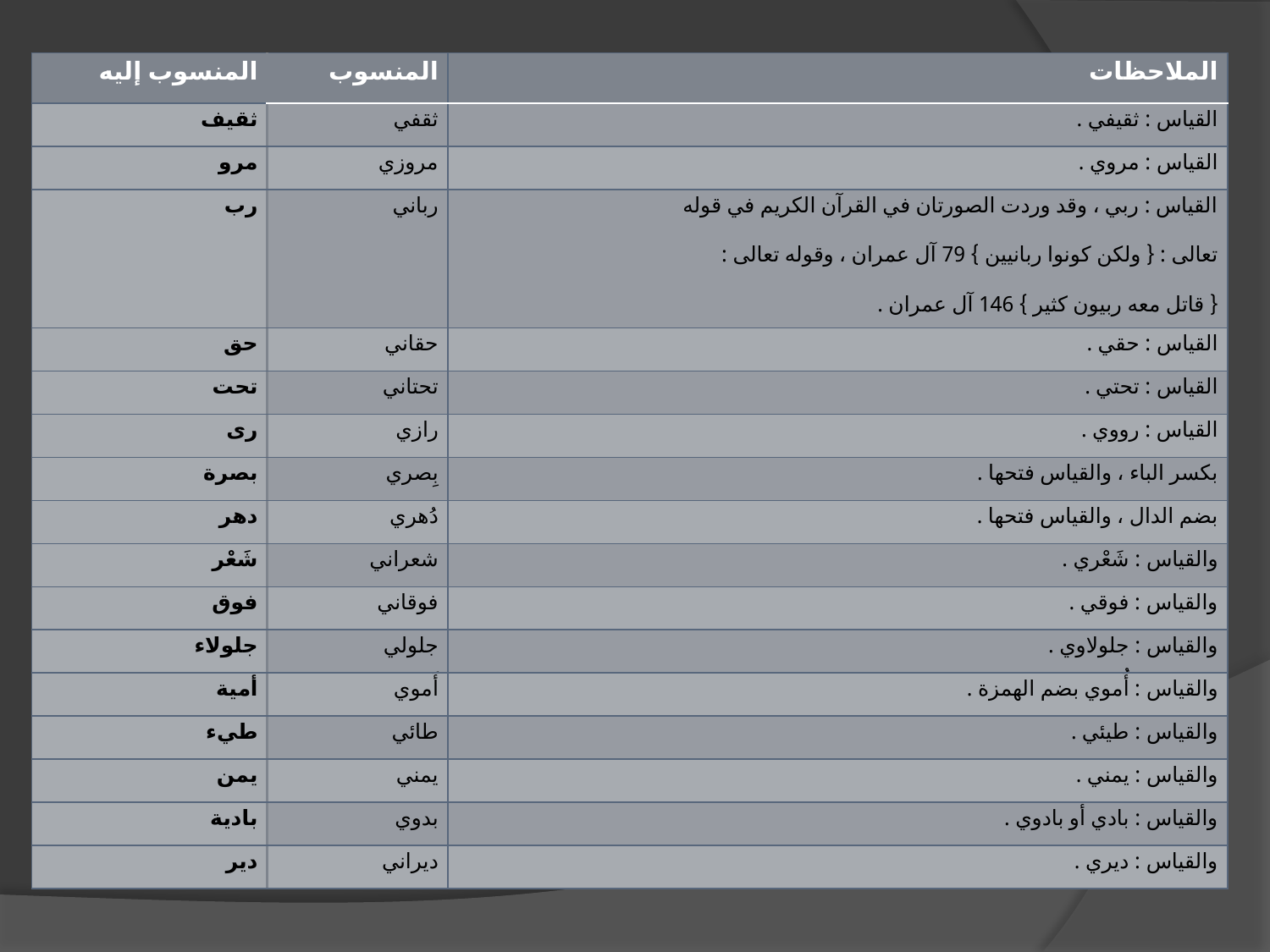

| المنسوب إليه | المنسوب | الملاحظات |
| --- | --- | --- |
| ثقيف | ثقفي | القياس : ثقيفي . |
| مرو | مروزي | القياس : مروي . |
| رب | رباني | القياس : ربي ، وقد وردت الصورتان في القرآن الكريم في قوله تعالى : { ولكن كونوا ربانيين } 79 آل عمران ، وقوله تعالى : { قاتل معه ربيون كثير } 146 آل عمران . |
| حق | حقاني | القياس : حقي . |
| تحت | تحتاني | القياس : تحتي . |
| رى | رازي | القياس : رووي . |
| بصرة | بِصري | بكسر الباء ، والقياس فتحها . |
| دهر | دُهري | بضم الدال ، والقياس فتحها . |
| شَعْر | شعراني | والقياس : شَعْري . |
| فوق | فوقاني | والقياس : فوقي . |
| جلولاء | جلولي | والقياس : جلولاوي . |
| أمية | أَموي | والقياس : أُموي بضم الهمزة . |
| طيء | طائي | والقياس : طيئي . |
| يمن | يمني | والقياس : يمني . |
| بادية | بدوي | والقياس : بادي أو بادوي . |
| دير | ديراني | والقياس : ديري . |